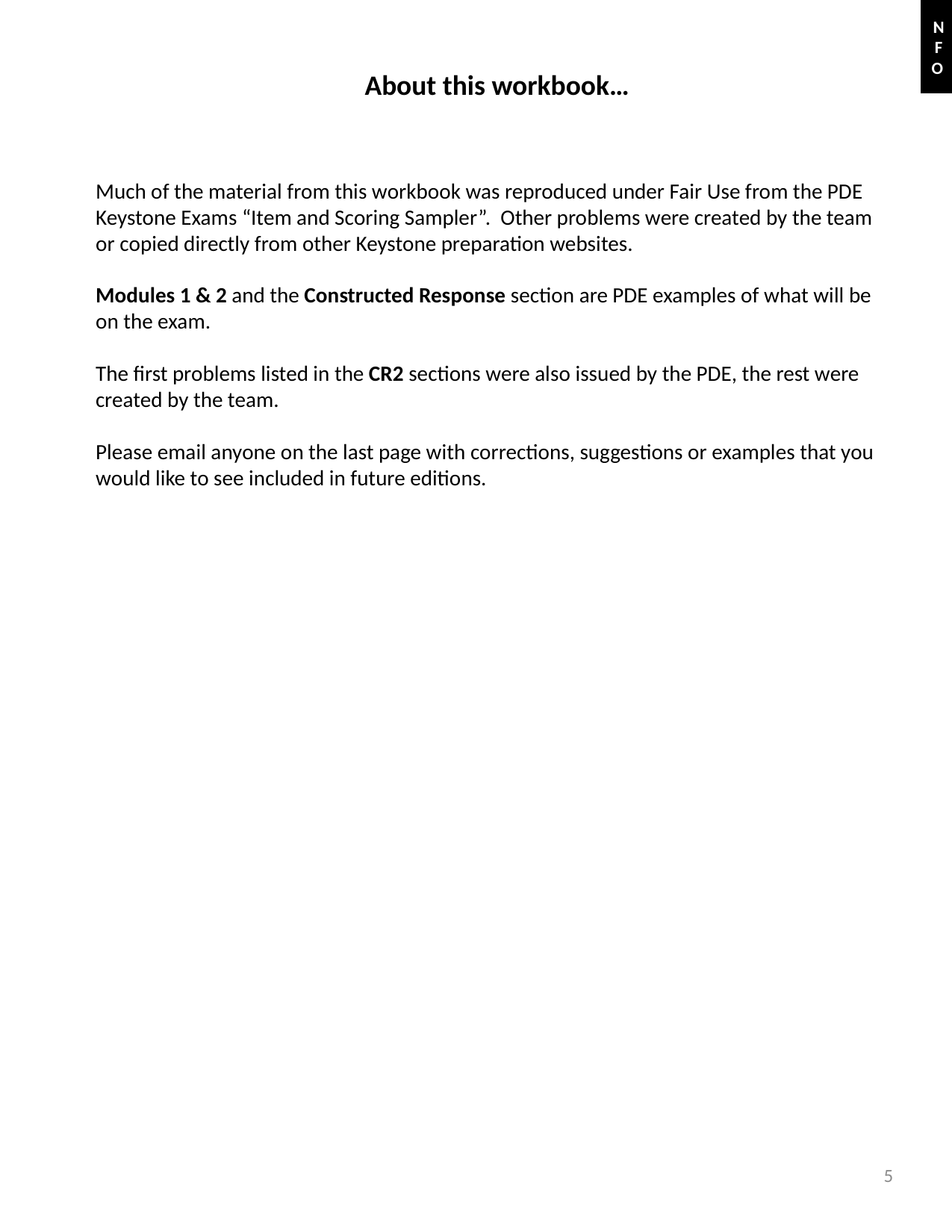

INFO
About this workbook…
Much of the material from this workbook was reproduced under Fair Use from the PDE Keystone Exams “Item and Scoring Sampler”.  Other problems were created by the team or copied directly from other Keystone preparation websites.

Modules 1 & 2 and the Constructed Response section are PDE examples of what will be on the exam.

The first problems listed in the CR2 sections were also issued by the PDE, the rest were created by the team.

Please email anyone on the last page with corrections, suggestions or examples that you would like to see included in future editions.
5